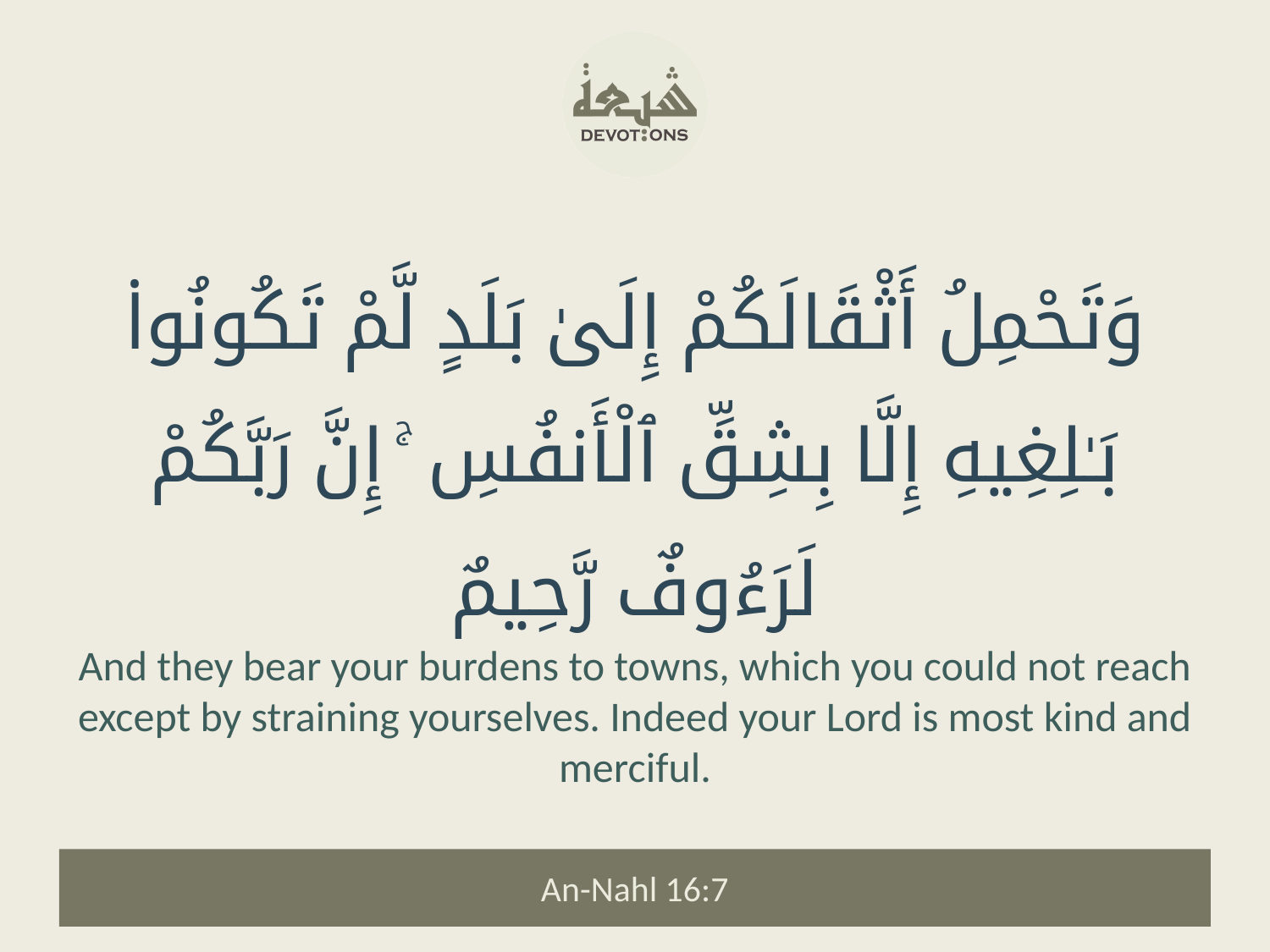

وَتَحْمِلُ أَثْقَالَكُمْ إِلَىٰ بَلَدٍ لَّمْ تَكُونُوا۟ بَـٰلِغِيهِ إِلَّا بِشِقِّ ٱلْأَنفُسِ ۚ إِنَّ رَبَّكُمْ لَرَءُوفٌ رَّحِيمٌ
And they bear your burdens to towns, which you could not reach except by straining yourselves. Indeed your Lord is most kind and merciful.
An-Nahl 16:7